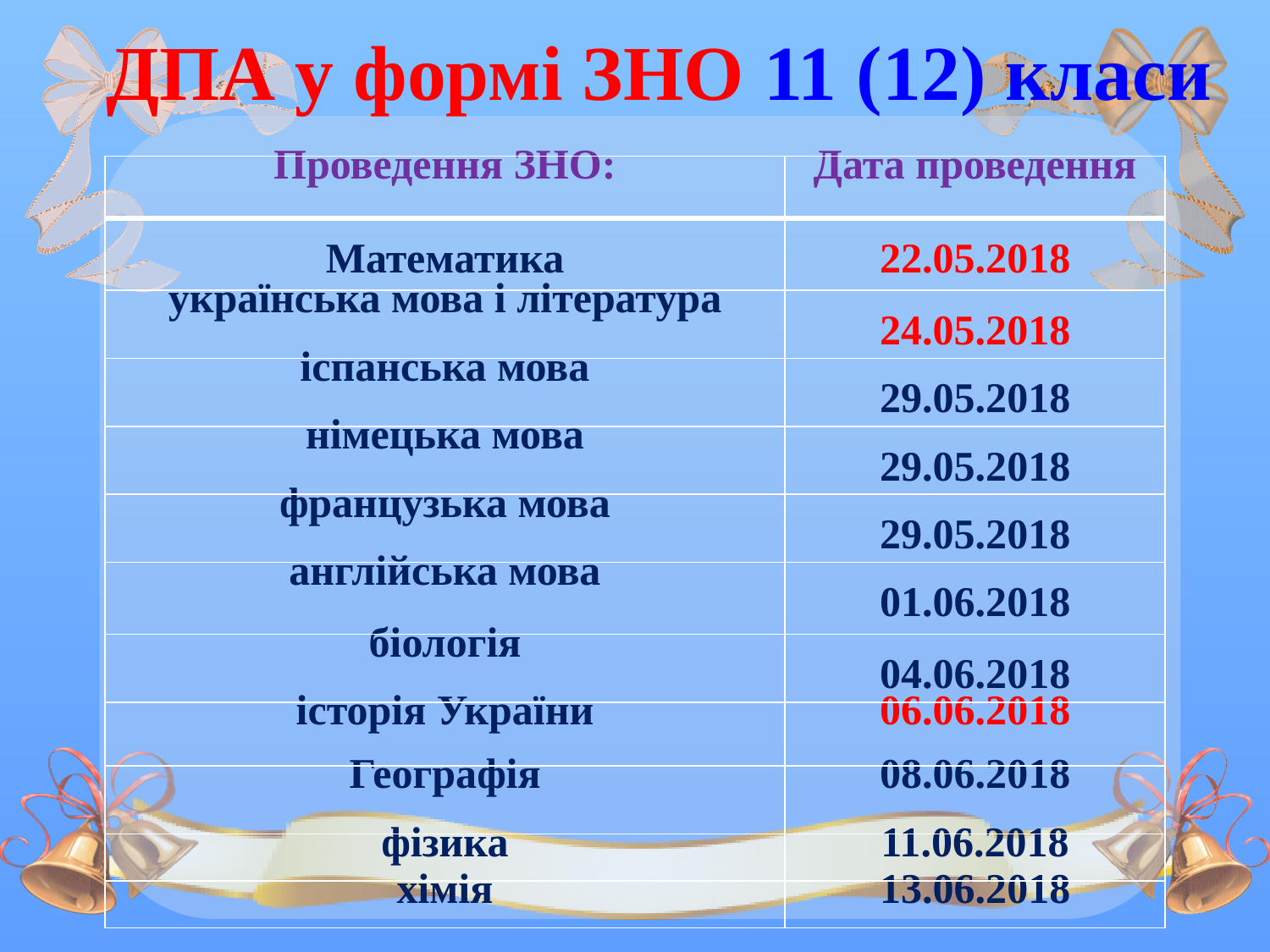

# ДПА у формі ЗНО 11 (12) класи
| Проведення ЗНО: | Дата проведення |
| --- | --- |
| Математика | 22.05.2018 |
| українська мова і література | 24.05.2018 |
| іспанська мова | 29.05.2018 |
| німецька мова | 29.05.2018 |
| французька мова | 29.05.2018 |
| англійська мова | 01.06.2018 |
| біологія | 04.06.2018 |
| історія України | 06.06.2018 |
| Географія | 08.06.2018 |
| фізика | 11.06.2018 |
| хімія | 13.06.2018 |